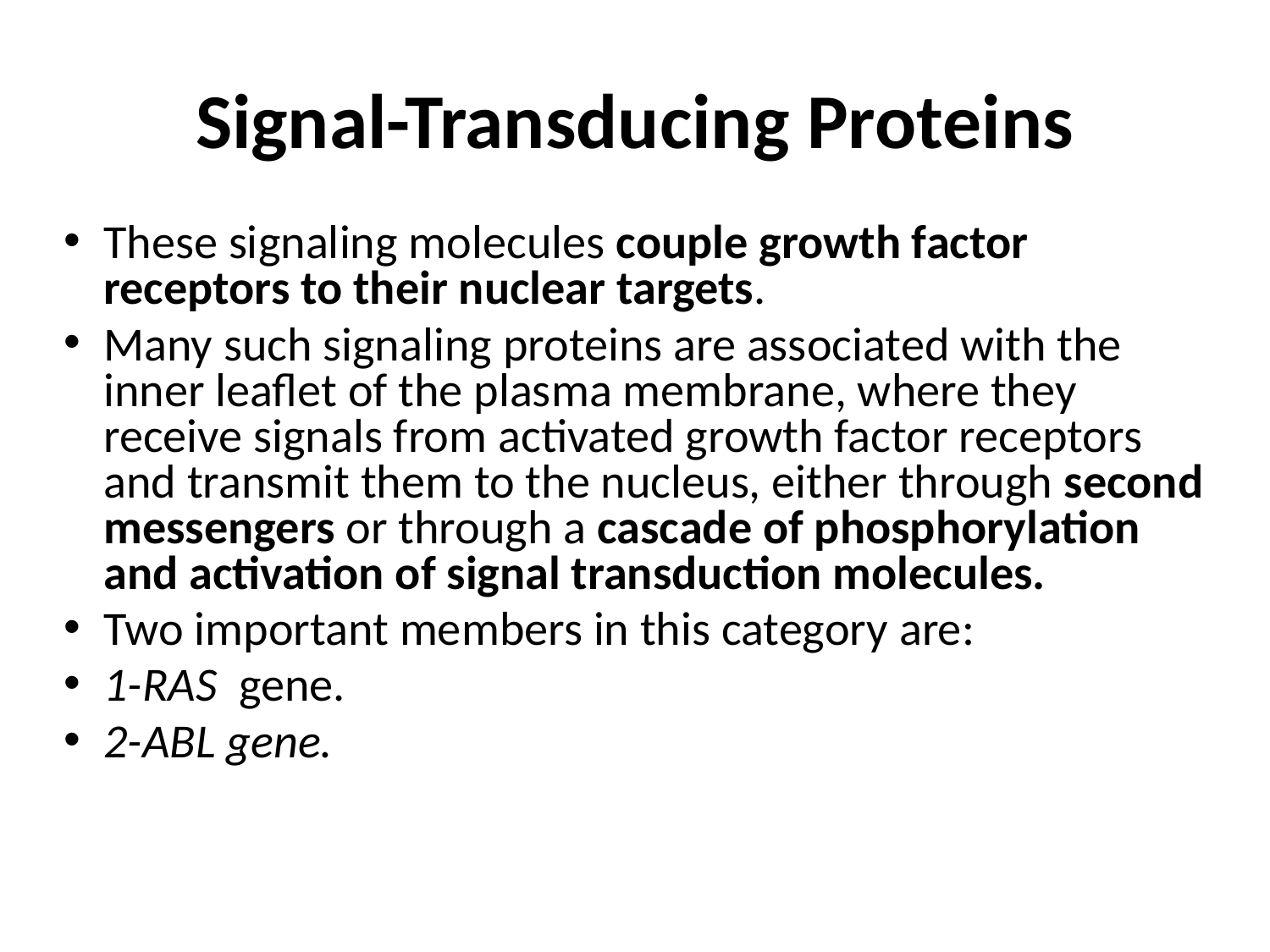

Signal-Transducing Proteins
These signaling molecules couple growth factor receptors to their nuclear targets.
Many such signaling proteins are associated with the inner leaflet of the plasma membrane, where they receive signals from activated growth factor receptors and transmit them to the nucleus, either through second messengers or through a cascade of phosphorylation and activation of signal transduction molecules.
Two important members in this category are:
1-RAS  gene.
2-ABL gene.